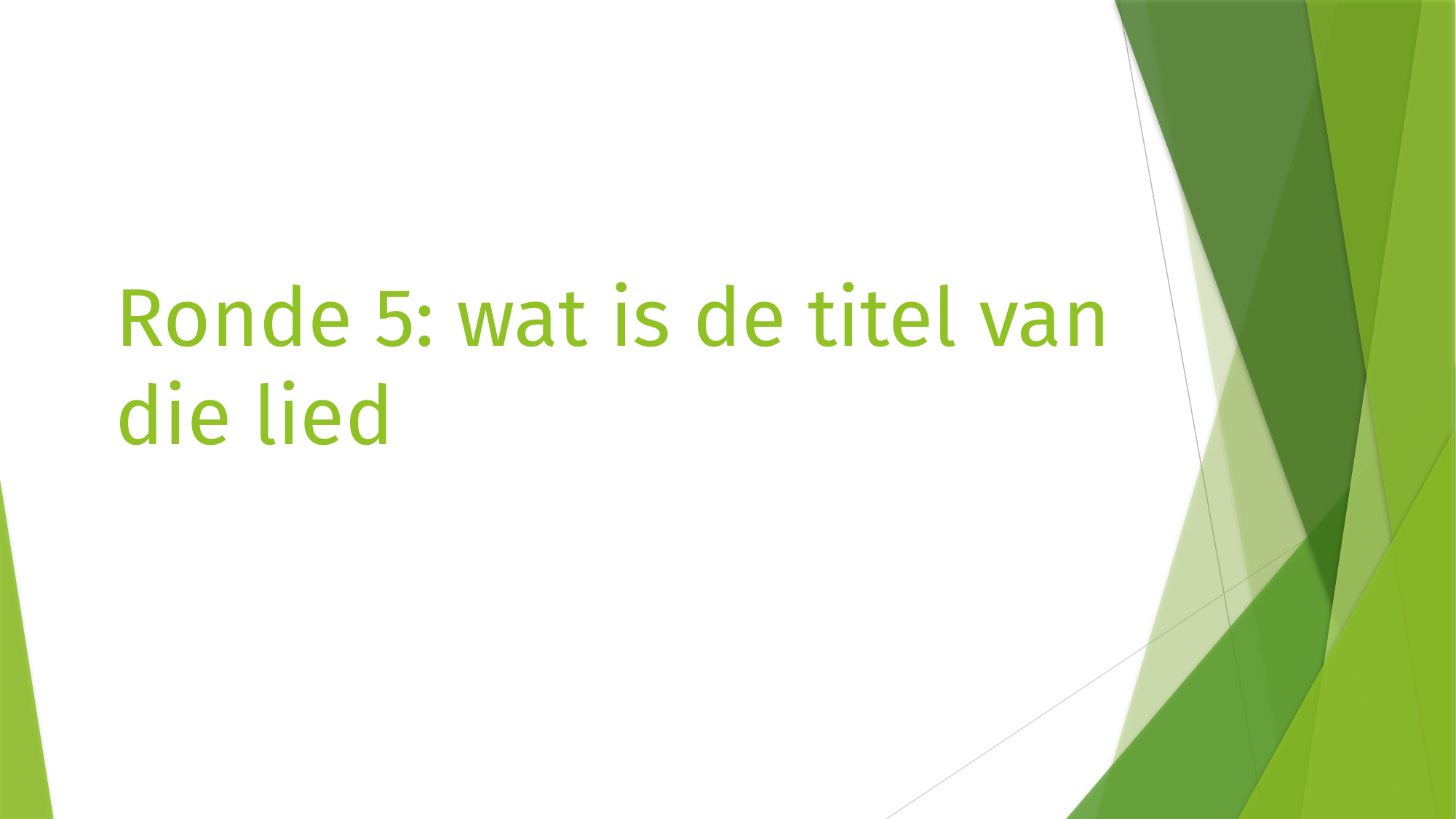

# Ronde 5: wat is de titel van die lied